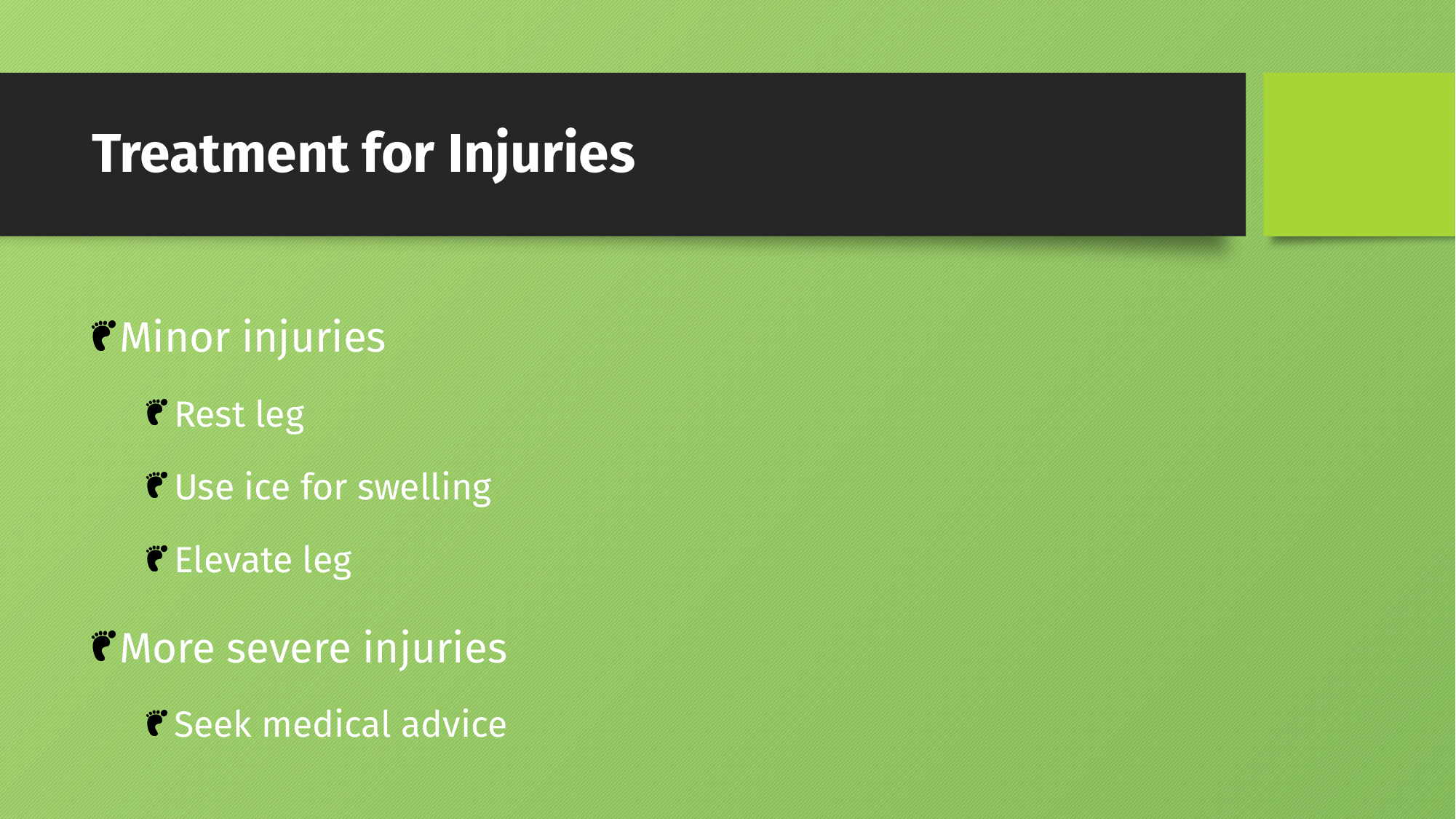

# Treatment for Injuries
Minor injuries
Rest leg
Use ice for swelling
Elevate leg
More severe injuries
Seek medical advice